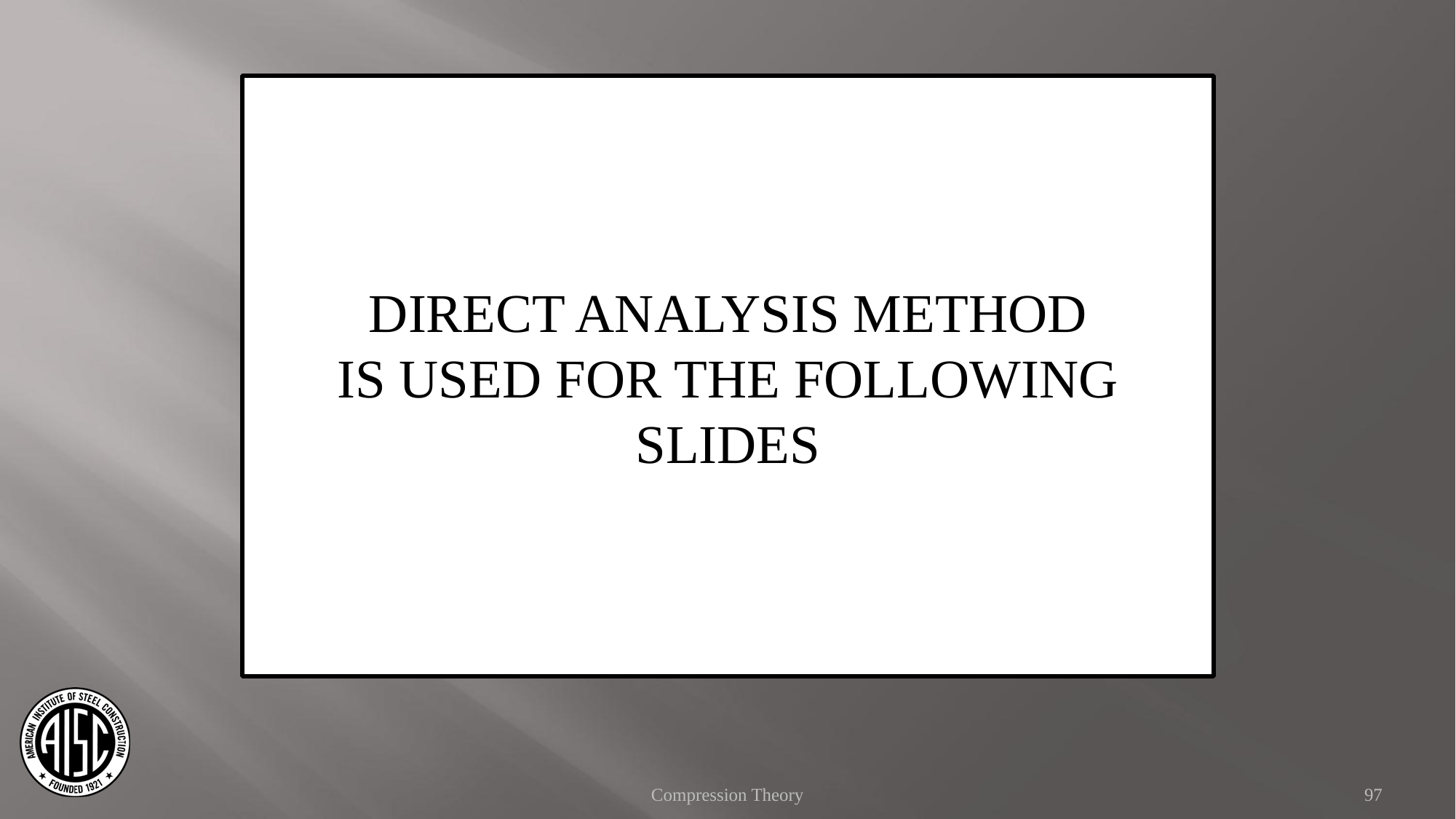

DIRECT ANALYSIS METHOD
IS USED FOR THE FOLLOWING SLIDES
Compression Theory
97